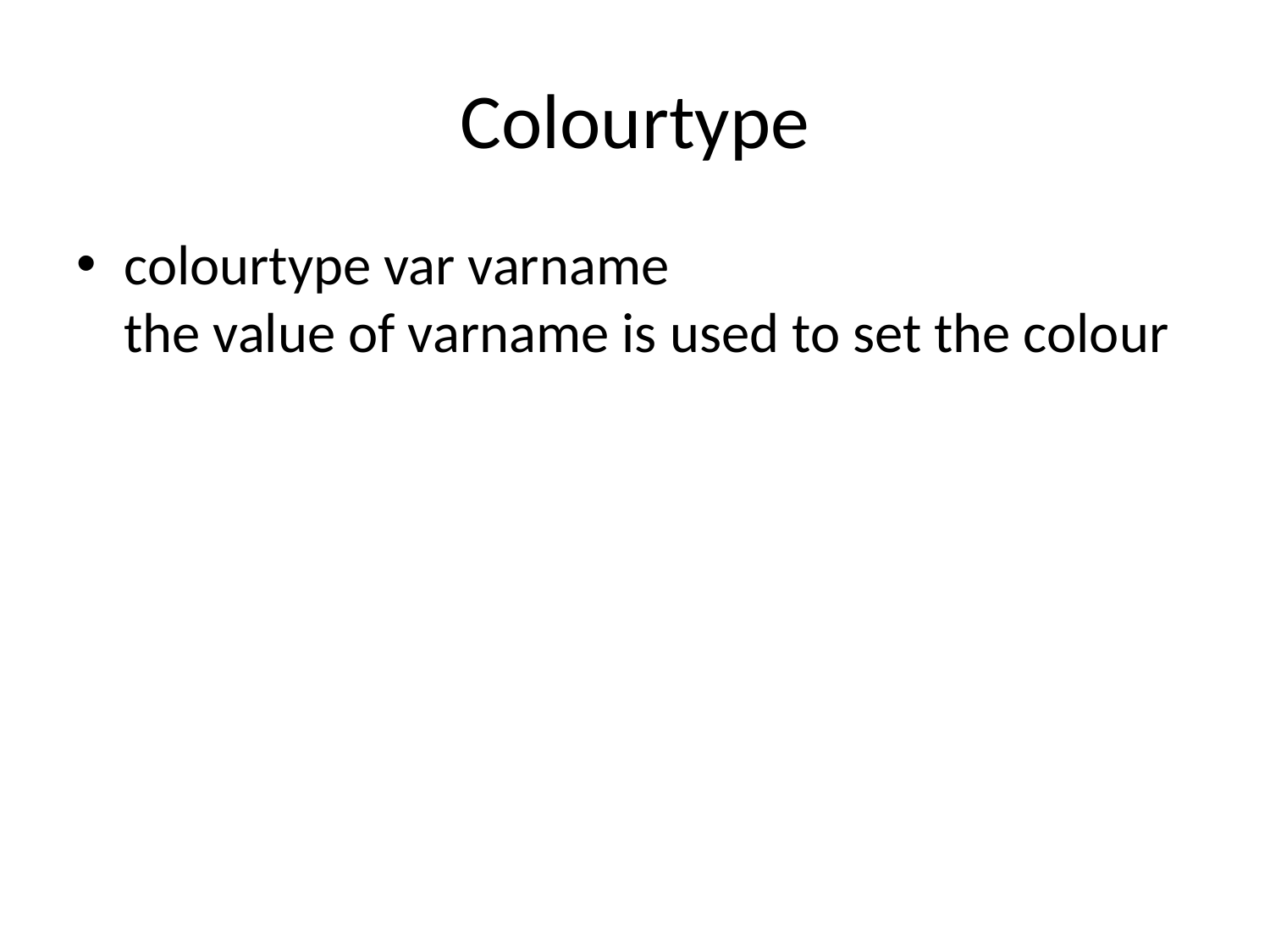

# Colourtype
colourtype var varname
the value of varname is used to set the colour